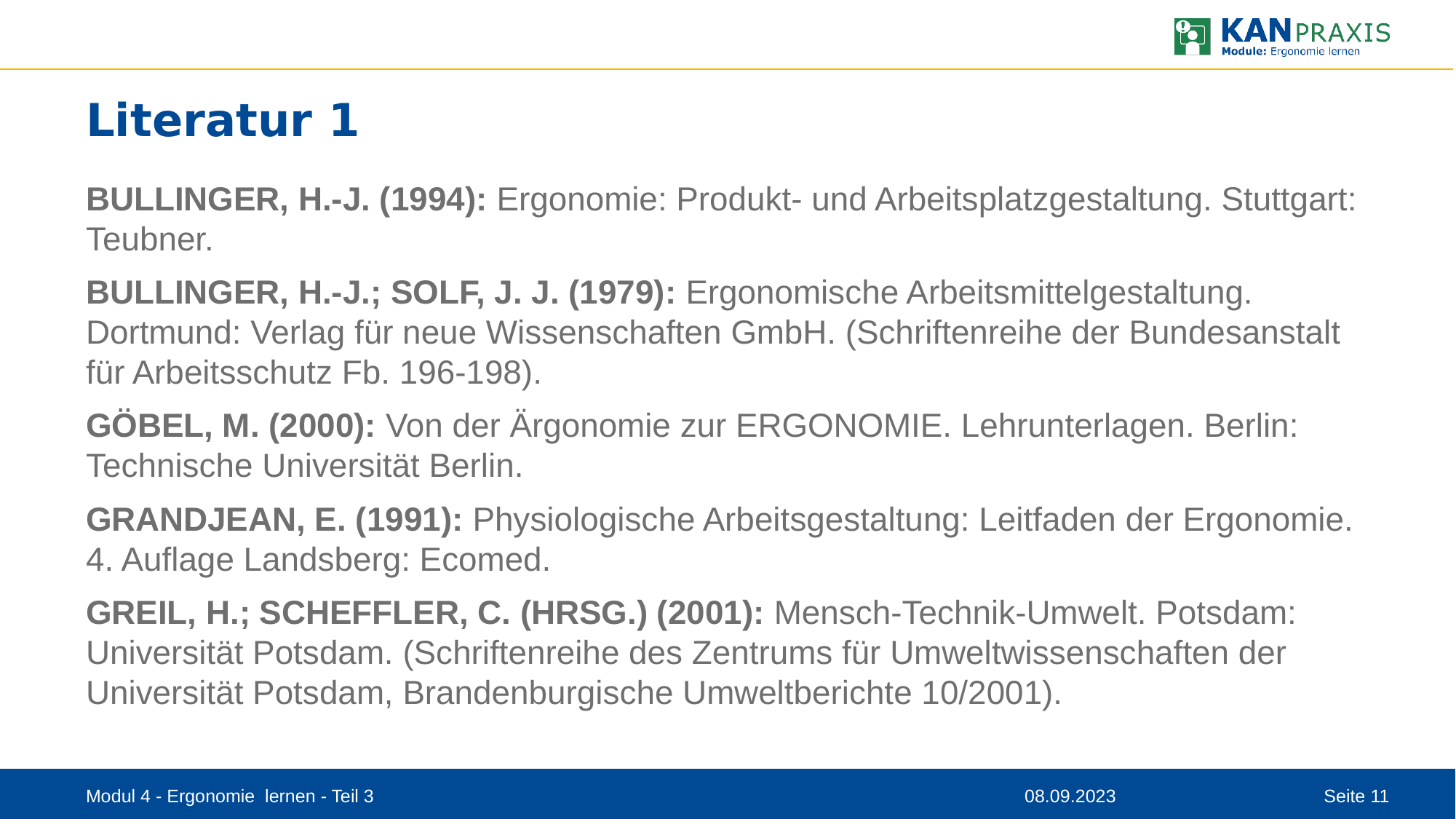

# Literatur 1
BULLINGER, H.-J. (1994): Ergonomie: Produkt- und Arbeitsplatzgestaltung. Stuttgart: Teubner.
BULLINGER, H.-J.; SOLF, J. J. (1979): Ergonomische Arbeitsmittelgestaltung. Dortmund: Verlag für neue Wissenschaften GmbH. (Schriftenreihe der Bundesanstalt für Arbeitsschutz Fb. 196-198).
GÖBEL, M. (2000): Von der Ärgonomie zur ERGONOMIE. Lehrunterlagen. Berlin: Technische Universität Berlin.
GRANDJEAN, E. (1991): Physiologische Arbeitsgestaltung: Leitfaden der Ergonomie.
4. Auflage Landsberg: Ecomed.
GREIL, H.; SCHEFFLER, C. (HRSG.) (2001): Mensch-Technik-Umwelt. Potsdam: Universität Potsdam. (Schriftenreihe des Zentrums für Umweltwissenschaften der Universität Potsdam, Brandenburgische Umweltberichte 10/2001).
Modul 4 - Ergonomie  lernen - Teil 3
08.09.2023
Seite 11